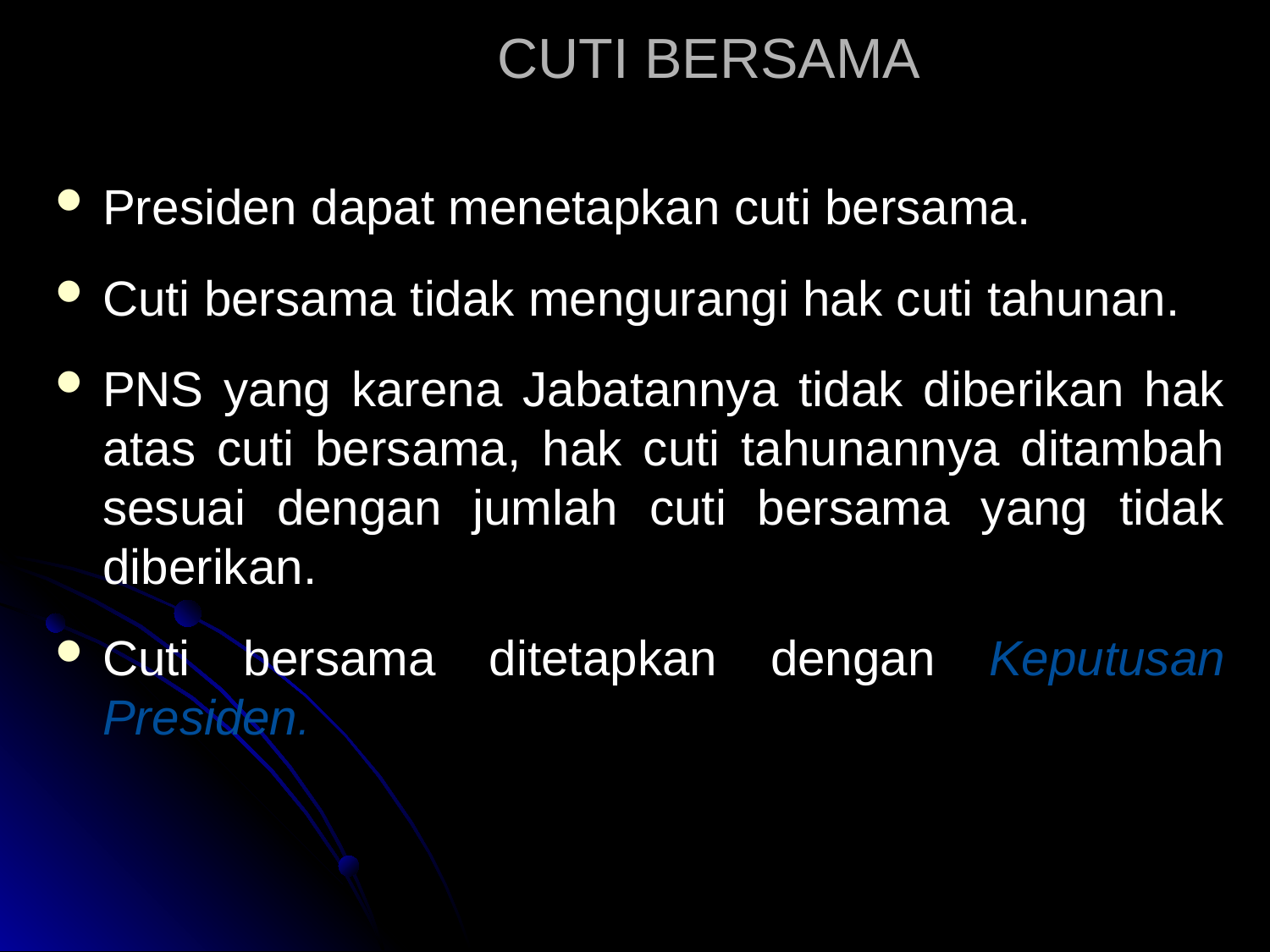

# CUTI BERSAMA
Presiden dapat menetapkan cuti bersama.
Cuti bersama tidak mengurangi hak cuti tahunan.
PNS yang karena Jabatannya tidak diberikan hak atas cuti bersama, hak cuti tahunannya ditambah sesuai dengan jumlah cuti bersama yang tidak diberikan.
Cuti bersama ditetapkan dengan Keputusan Presiden.